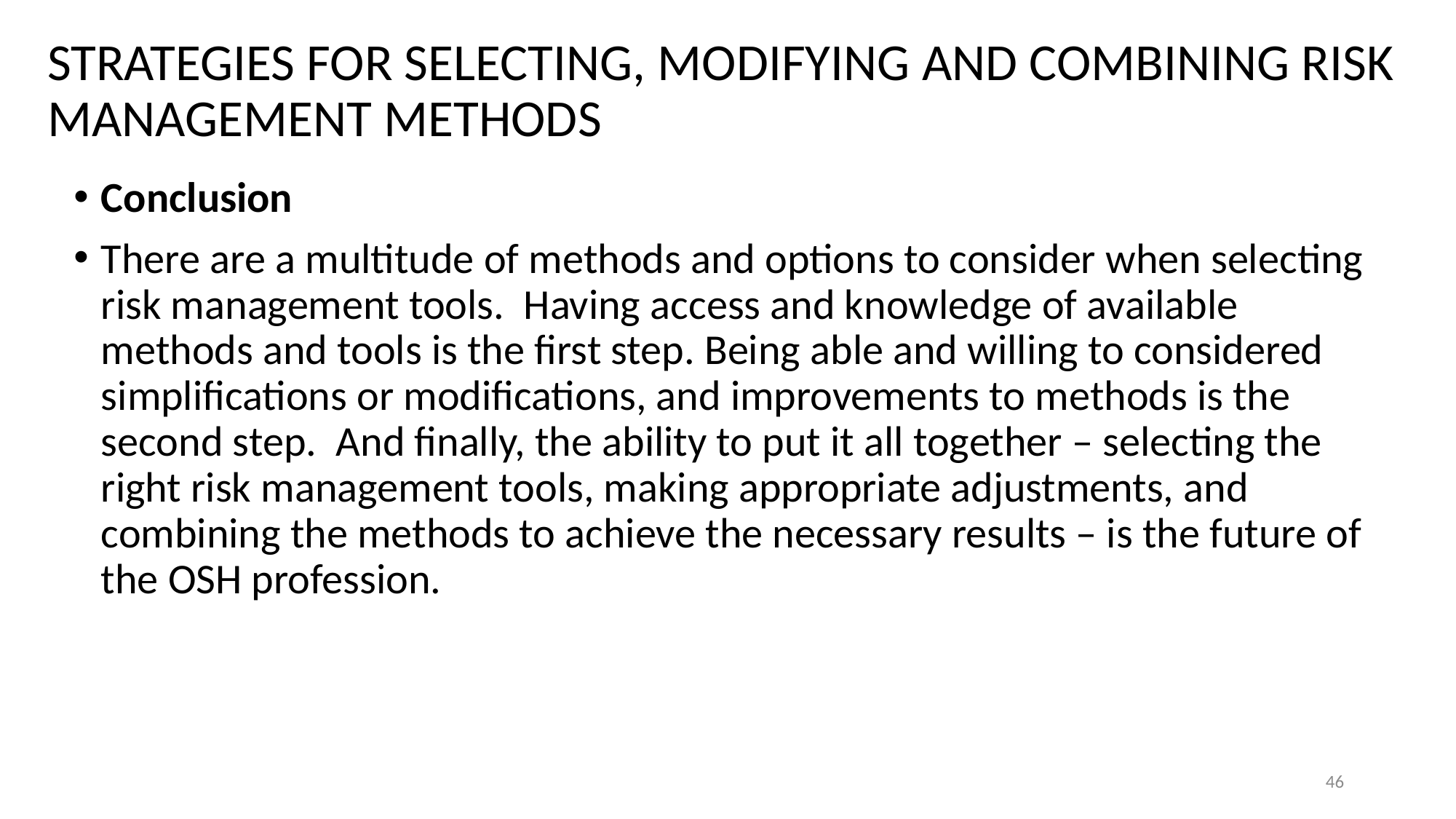

# STRATEGIES FOR SELECTING, MODIFYING AND COMBINING RISK MANAGEMENT METHODS
Conclusion
There are a multitude of methods and options to consider when selecting risk management tools.  Having access and knowledge of available methods and tools is the first step. Being able and willing to considered simplifications or modifications, and improvements to methods is the second step.  And finally, the ability to put it all together – selecting the right risk management tools, making appropriate adjustments, and combining the methods to achieve the necessary results – is the future of the OSH profession.
46